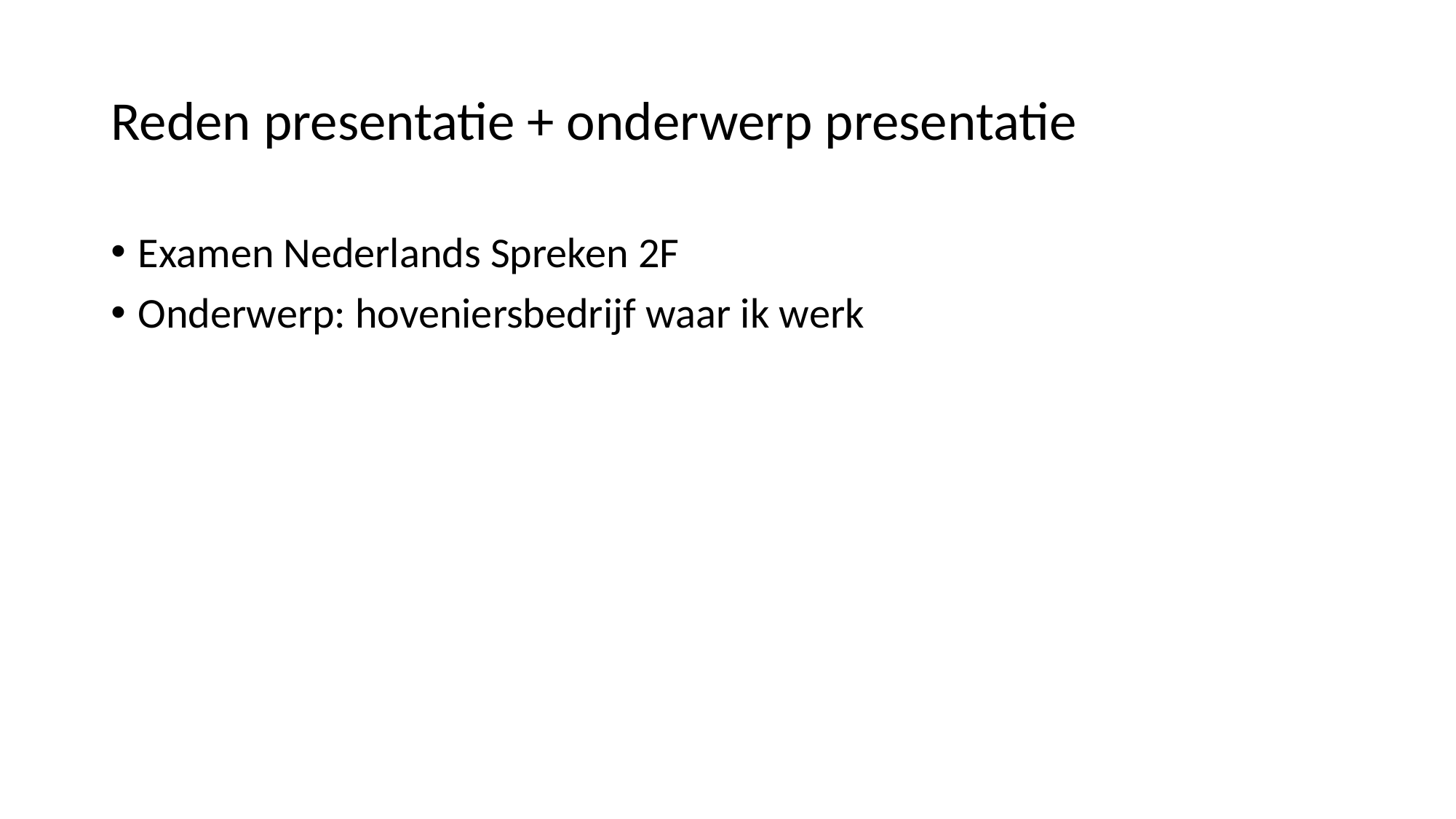

# Reden presentatie + onderwerp presentatie
Examen Nederlands Spreken 2F
Onderwerp: hoveniersbedrijf waar ik werk